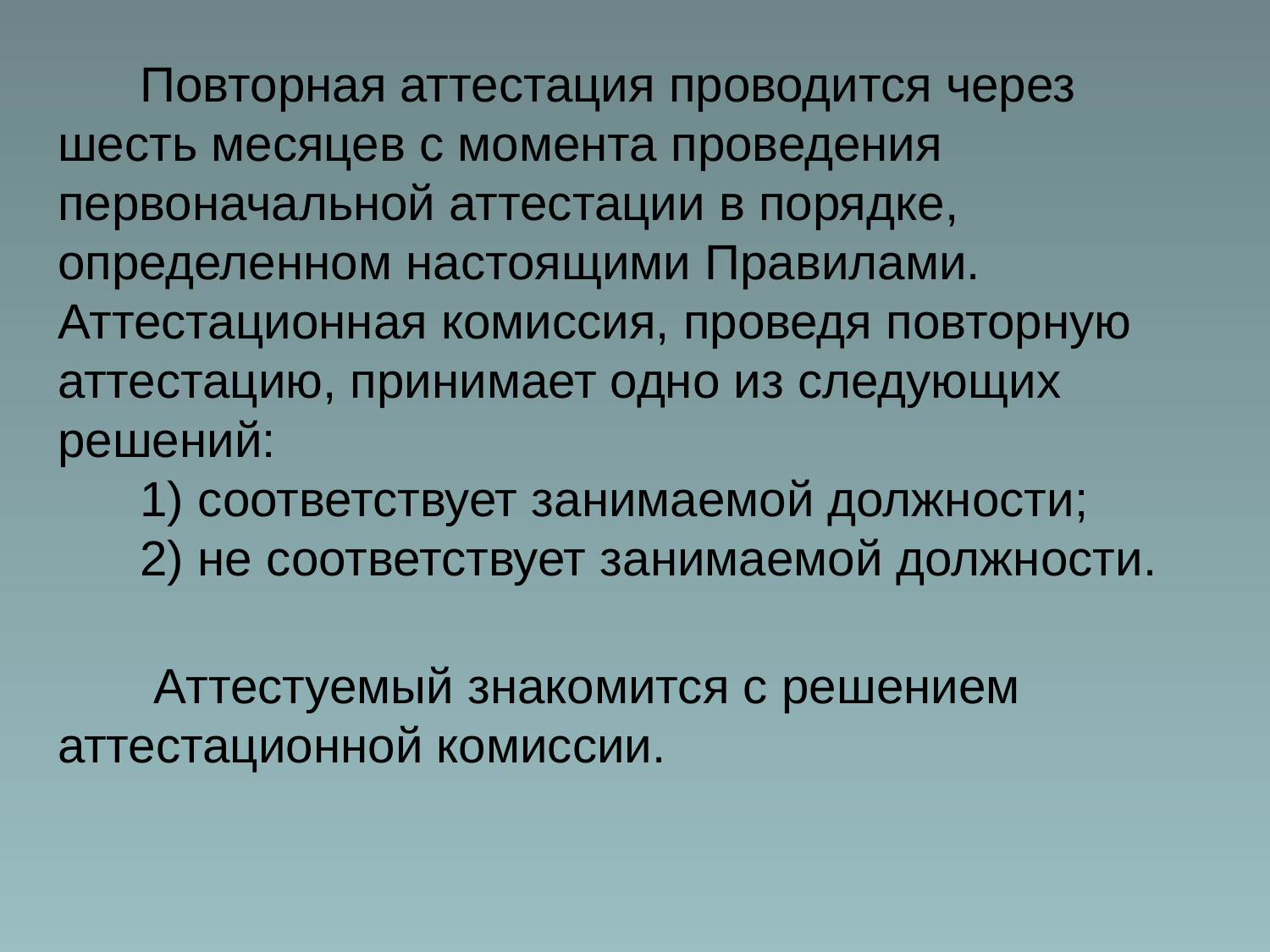

Повторная аттестация проводится через шесть месяцев с момента проведения первоначальной аттестации в порядке, определенном настоящими Правилами. Аттестационная комиссия, проведя повторную аттестацию, принимает одно из следующих решений:
      1) соответствует занимаемой должности;
      2) не соответствует занимаемой должности.
       Аттестуемый знакомится с решением аттестационной комиссии.